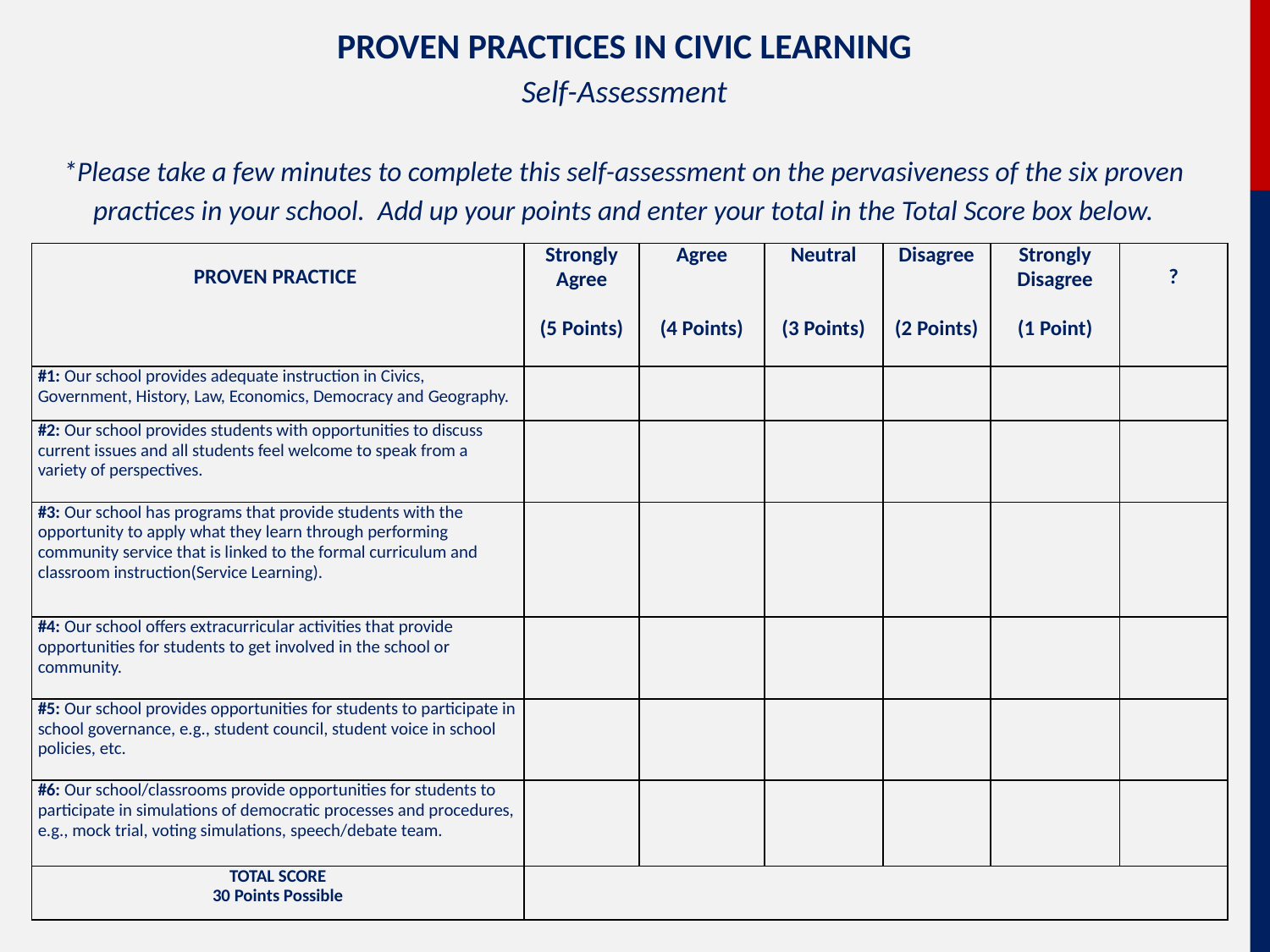

PROVEN PRACTICES IN CIVIC LEARNING
Self-Assessment

*Please take a few minutes to complete this self-assessment on the pervasiveness of the six proven practices in your school.  Add up your points and enter your total in the Total Score box below.
| PROVEN PRACTICE | Strongly Agree (5 Points) | Agree (4 Points) | Neutral   (3 Points) | Disagree     (2 Points) | Strongly Disagree (1 Point) | ? |
| --- | --- | --- | --- | --- | --- | --- |
| #1: Our school provides adequate instruction in Civics, Government, History, Law, Economics, Democracy and Geography. |  |  |  |  |  |  |
| #2: Our school provides students with opportunities to discuss current issues and all students feel welcome to speak from a variety of perspectives. |  |  |  |  |  |  |
| #3: Our school has programs that provide students with the opportunity to apply what they learn through performing community service that is linked to the formal curriculum and classroom instruction(Service Learning). |  |  |  |  |  |  |
| #4: Our school offers extracurricular activities that provide opportunities for students to get involved in the school or community. |  |  |  |  |  |  |
| #5: Our school provides opportunities for students to participate in school governance, e.g., student council, student voice in school policies, etc. |  |  |  |  |  |  |
| #6: Our school/classrooms provide opportunities for students to participate in simulations of democratic processes and procedures, e.g., mock trial, voting simulations, speech/debate team. |  |  |  |  |  |  |
| TOTAL SCORE 30 Points Possible |  |  |  |  |  |  |